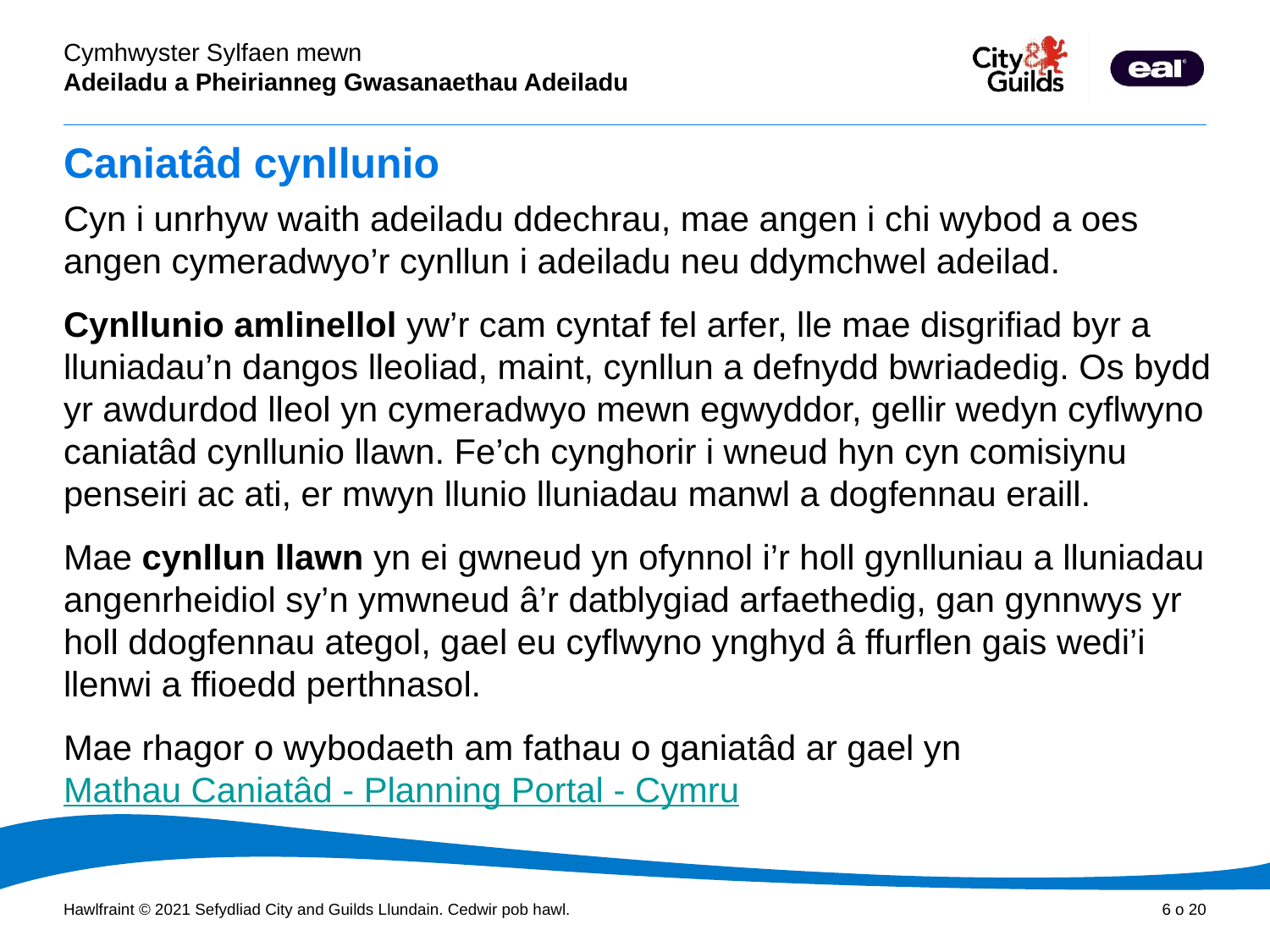

# Caniatâd cynllunio
Cyn i unrhyw waith adeiladu ddechrau, mae angen i chi wybod a oes angen cymeradwyo’r cynllun i adeiladu neu ddymchwel adeilad.
Cynllunio amlinellol yw’r cam cyntaf fel arfer, lle mae disgrifiad byr a lluniadau’n dangos lleoliad, maint, cynllun a defnydd bwriadedig. Os bydd yr awdurdod lleol yn cymeradwyo mewn egwyddor, gellir wedyn cyflwyno caniatâd cynllunio llawn. Fe’ch cynghorir i wneud hyn cyn comisiynu penseiri ac ati, er mwyn llunio lluniadau manwl a dogfennau eraill.
Mae cynllun llawn yn ei gwneud yn ofynnol i’r holl gynlluniau a lluniadau angenrheidiol sy’n ymwneud â’r datblygiad arfaethedig, gan gynnwys yr holl ddogfennau ategol, gael eu cyflwyno ynghyd â ffurflen gais wedi’i llenwi a ffioedd perthnasol.
Mae rhagor o wybodaeth am fathau o ganiatâd ar gael yn Mathau Caniatâd - Planning Portal - Cymru